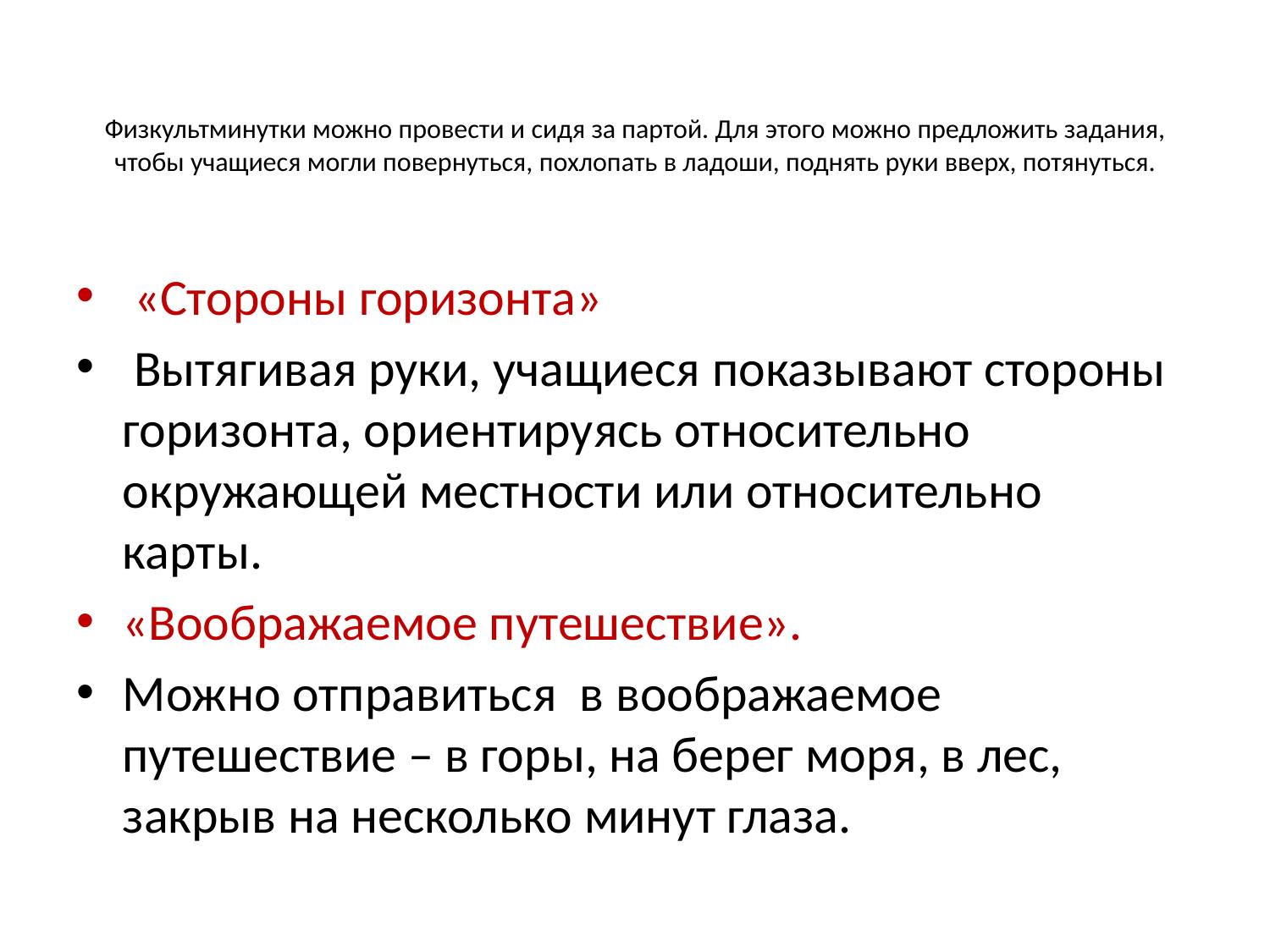

# Физкультминутки можно провести и сидя за партой. Для этого можно предложить задания, чтобы учащиеся могли повернуться, похлопать в ладоши, поднять руки вверх, потянуться.
 «Стороны горизонта»
 Вытягивая руки, учащиеся показывают стороны горизонта, ориентируясь относительно окружающей местности или относительно карты.
«Воображаемое путешествие».
Можно отправиться  в воображаемое путешествие – в горы, на берег моря, в лес, закрыв на несколько минут глаза.